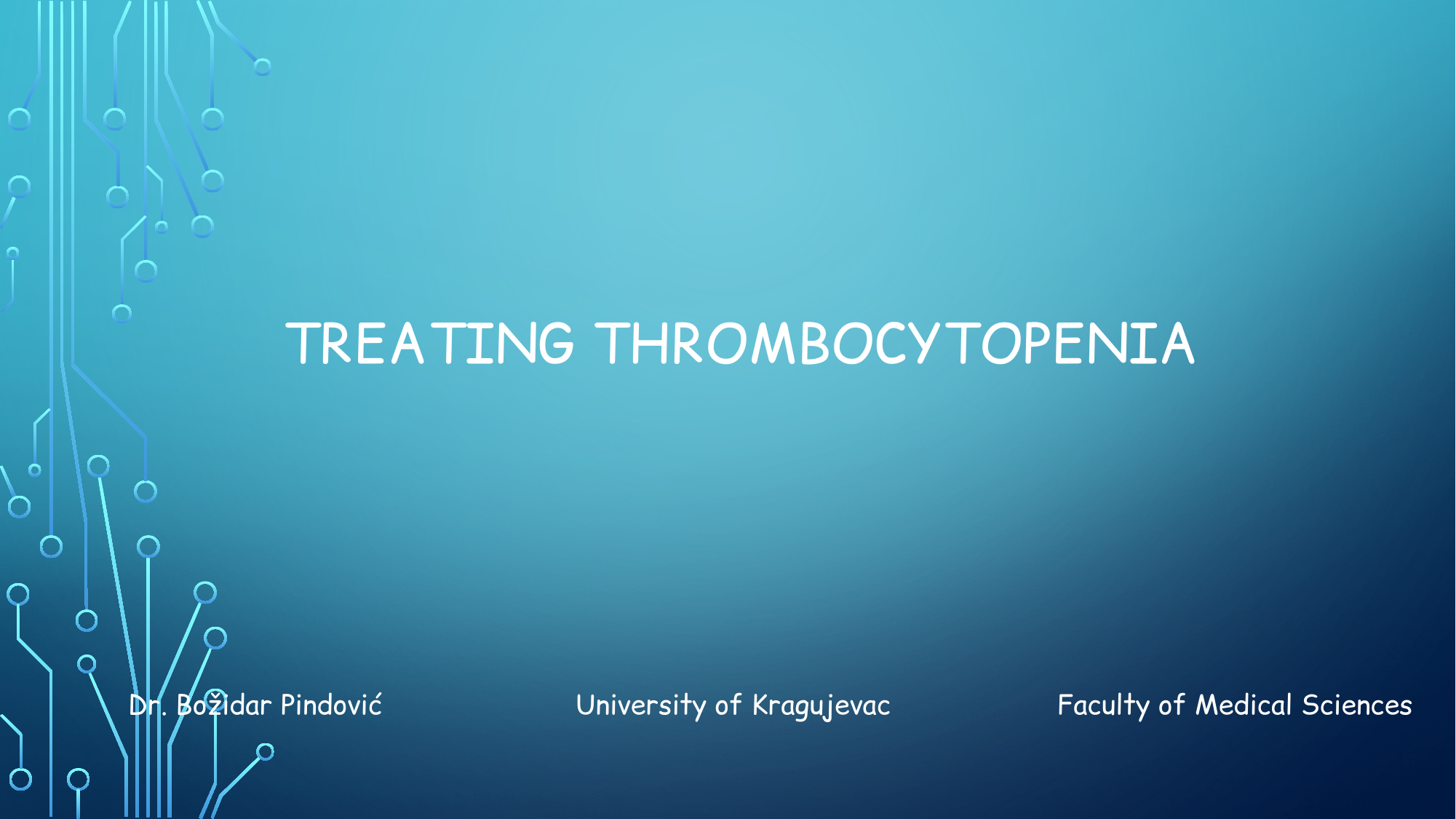

# TREATING Thrombocytopenia
Dr. Božidar Pindović
University of Kragujevac
Faculty of Medical Sciences